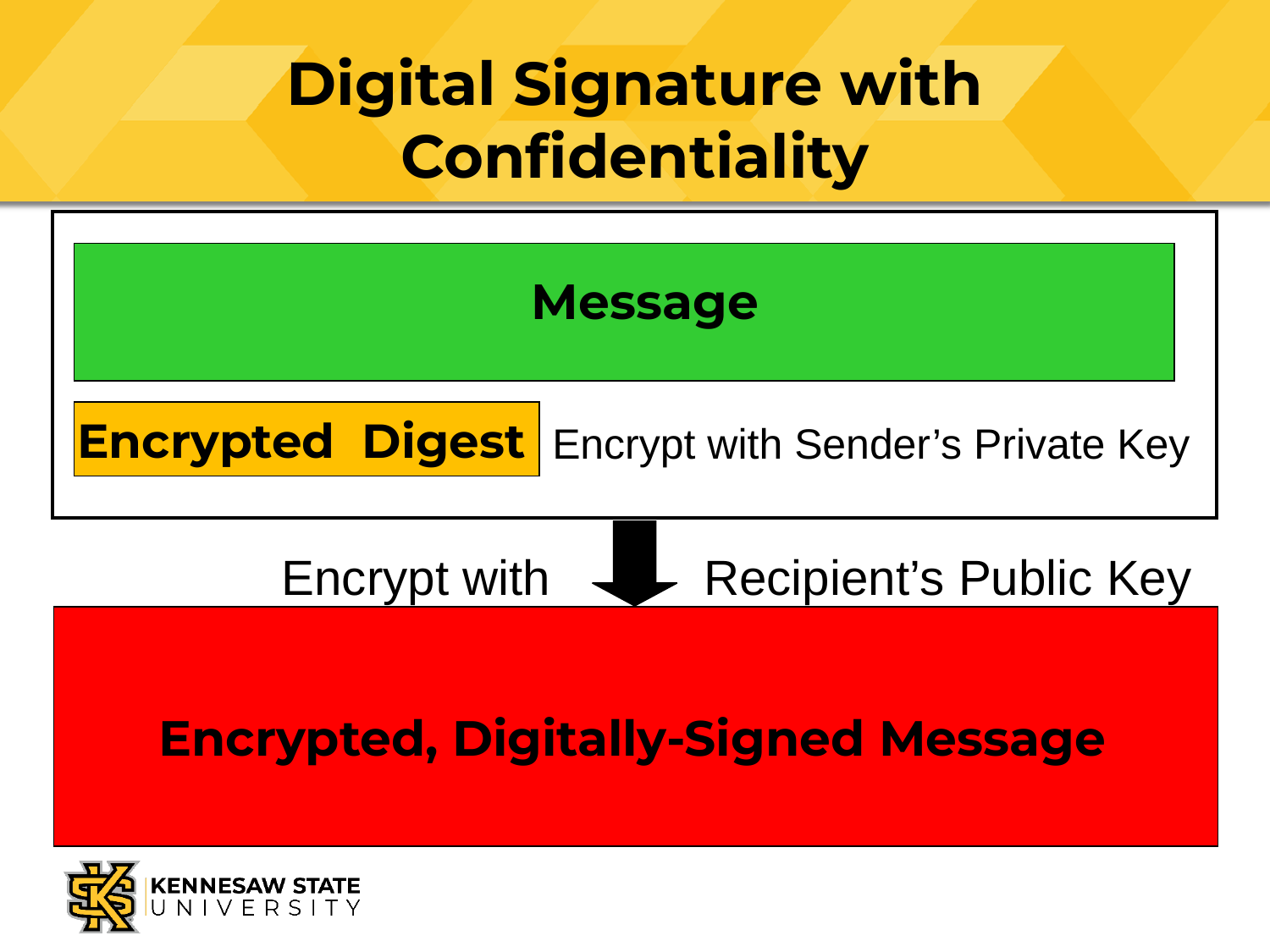

# Digital Signature with Confidentiality

Message

Encrypted  Digest
Encrypt with Sender’s Private Key

Encrypt with
Recipient’s Public Key

Encrypted, Digitally-Signed Message